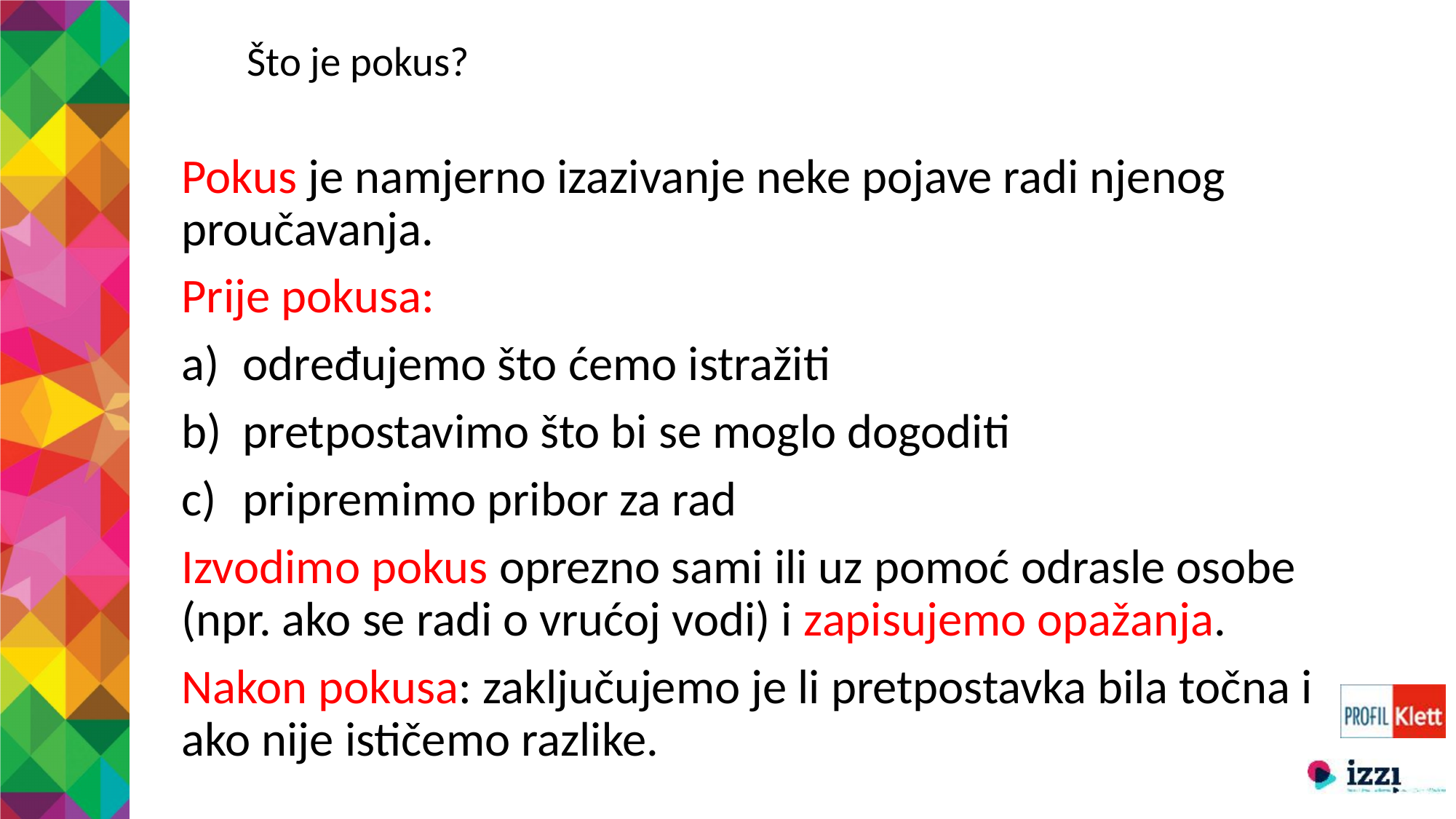

# Što je pokus?
Pokus je namjerno izazivanje neke pojave radi njenog proučavanja.
Prije pokusa:
određujemo što ćemo istražiti
pretpostavimo što bi se moglo dogoditi
pripremimo pribor za rad
Izvodimo pokus oprezno sami ili uz pomoć odrasle osobe (npr. ako se radi o vrućoj vodi) i zapisujemo opažanja.
Nakon pokusa: zaključujemo je li pretpostavka bila točna i ako nije ističemo razlike.